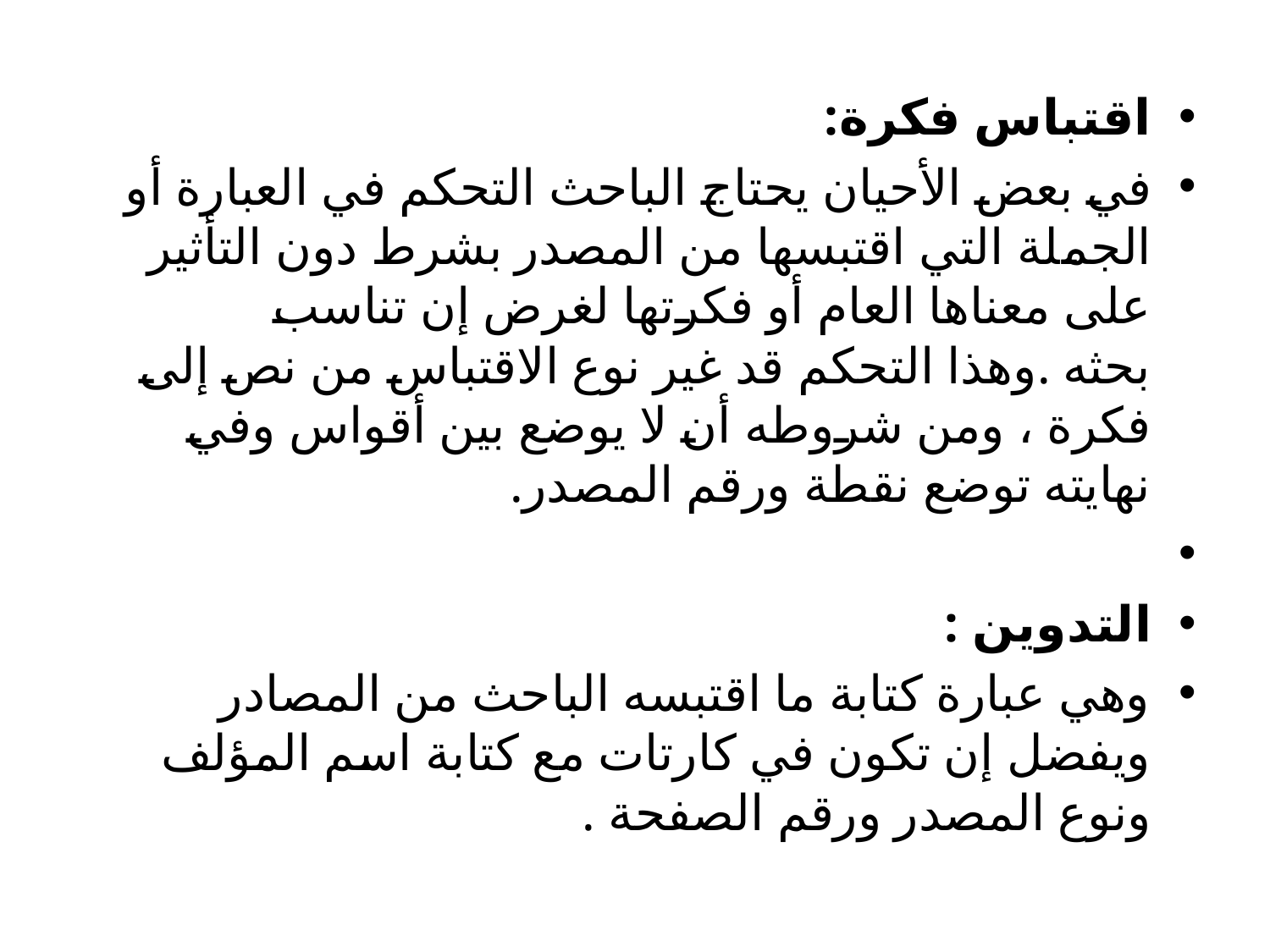

اقتباس فكرة:
في بعض الأحيان يحتاج الباحث التحكم في العبارة أو الجملة التي اقتبسها من المصدر بشرط دون التأثير على معناها العام أو فكرتها لغرض إن تناسب بحثه .وهذا التحكم قد غير نوع الاقتباس من نص إلى فكرة ، ومن شروطه أن لا يوضع بين أقواس وفي نهايته توضع نقطة ورقم المصدر.

التدوين :
وهي عبارة كتابة ما اقتبسه الباحث من المصادر ويفضل إن تكون في كارتات مع كتابة اسم المؤلف ونوع المصدر ورقم الصفحة .